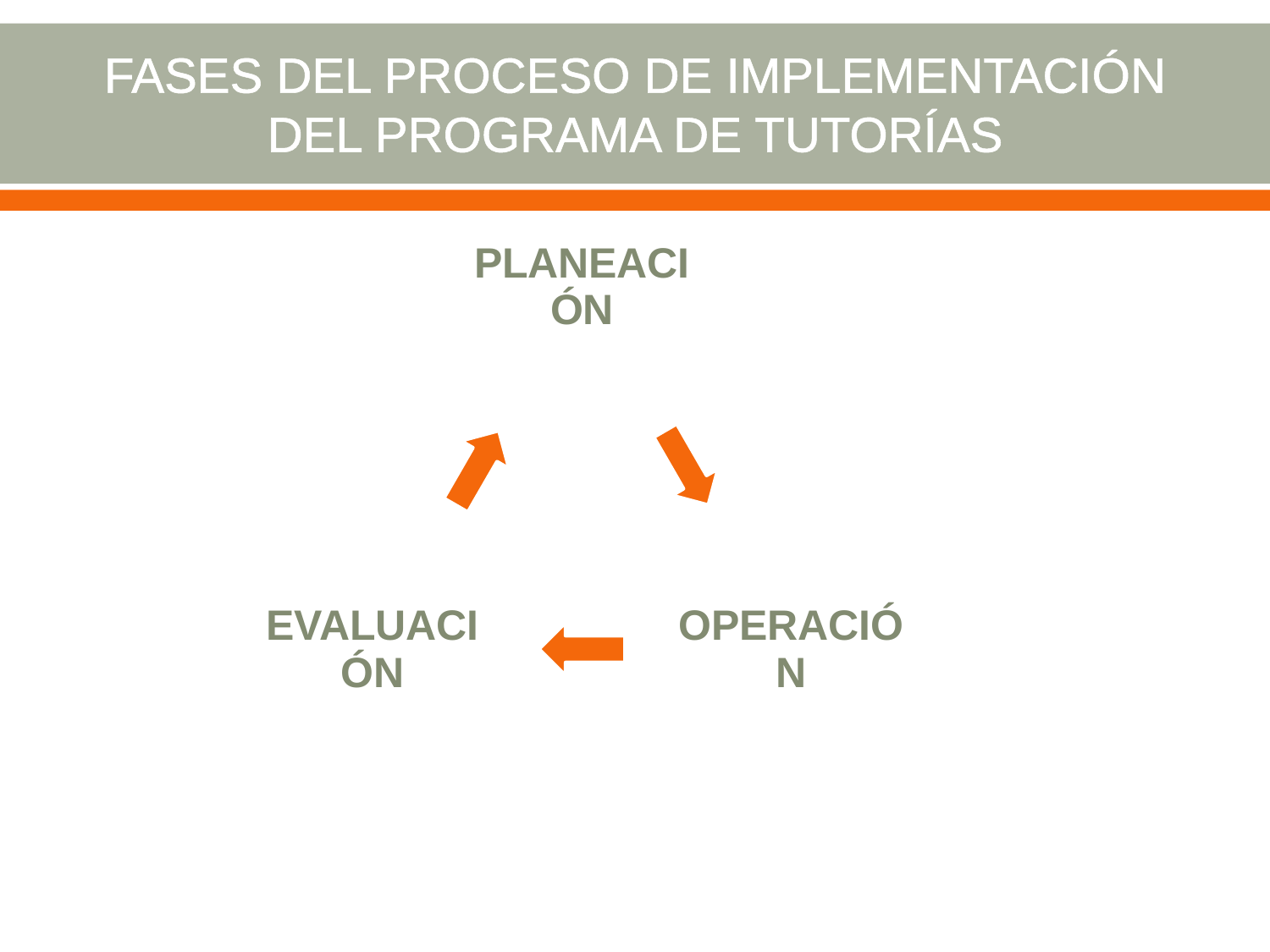

# FASES DEL PROCESO DE IMPLEMENTACIÓN DEL PROGRAMA DE TUTORÍAS
PLANEACIÓN
OPERACIÓN
EVALUACIÓN